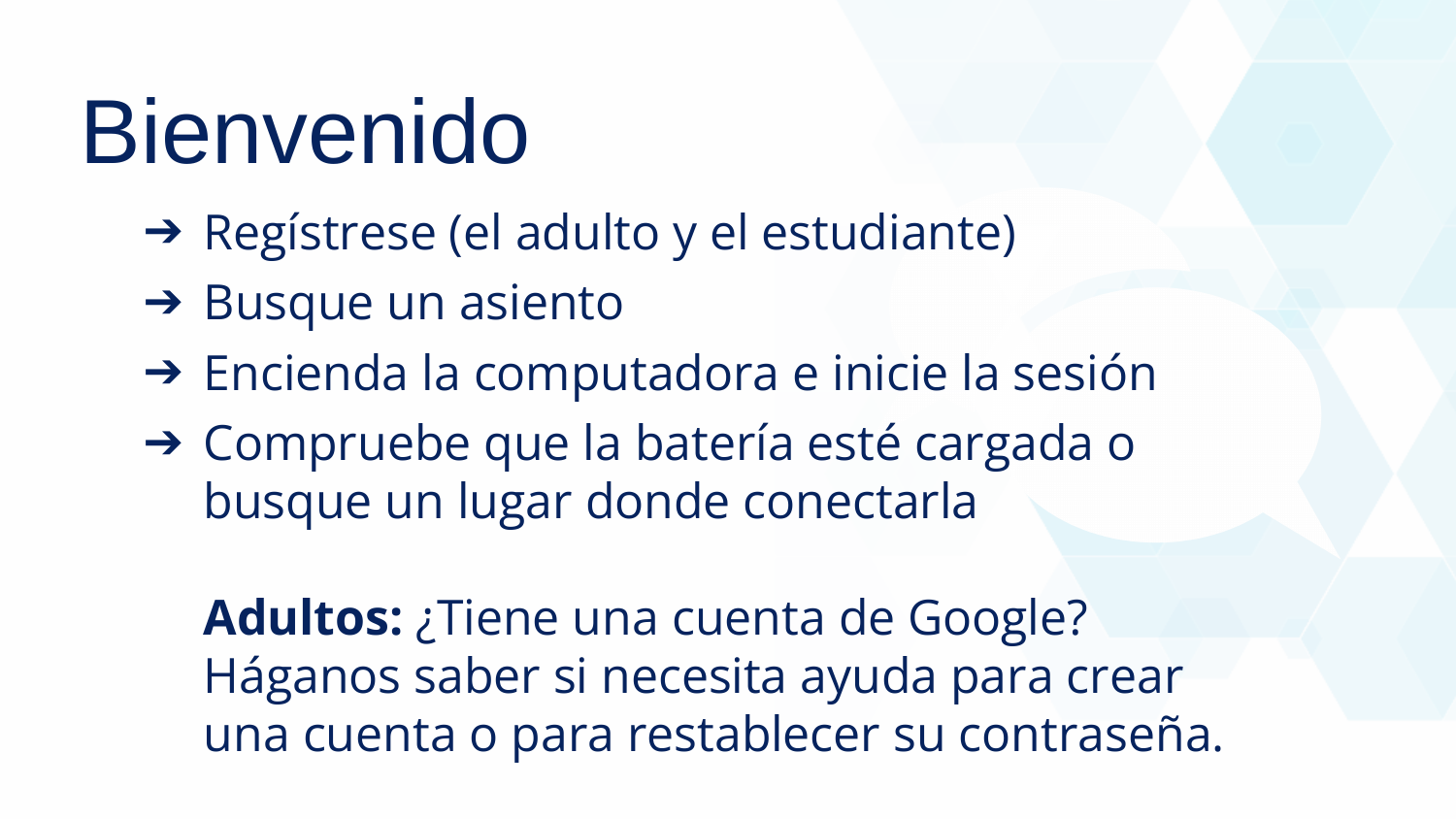

Bienvenido
Regístrese (el adulto y el estudiante)
Busque un asiento
Encienda la computadora e inicie la sesión
Compruebe que la batería esté cargada o busque un lugar donde conectarla
Adultos: ¿Tiene una cuenta de Google?
Háganos saber si necesita ayuda para crear una cuenta o para restablecer su contraseña.